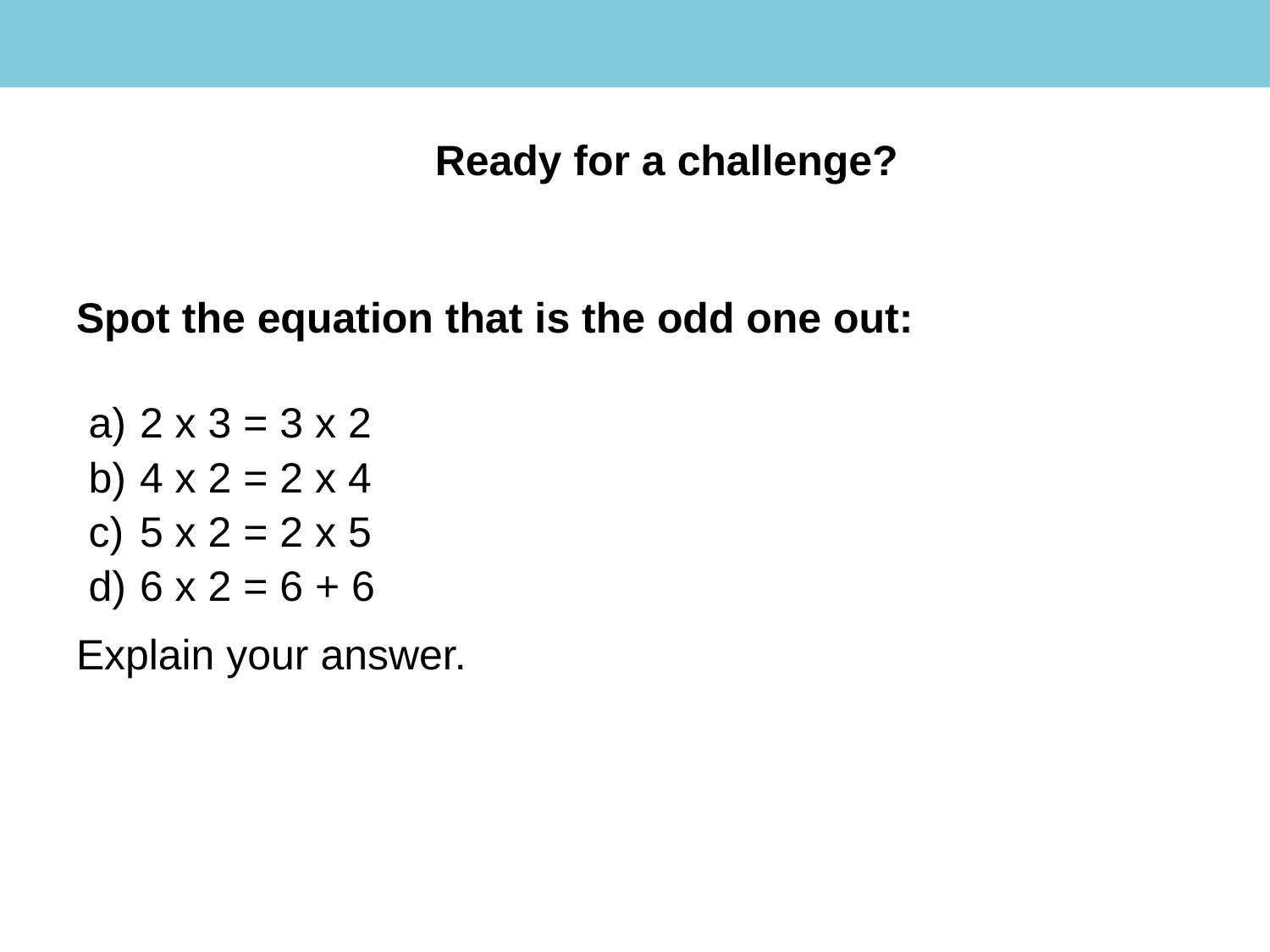

Ready for a challenge?
Spot the equation that is the odd one out:

2 x 3 = 3 x 2
4 x 2 = 2 x 4
5 x 2 = 2 x 5
6 x 2 = 6 + 6
Explain your answer.